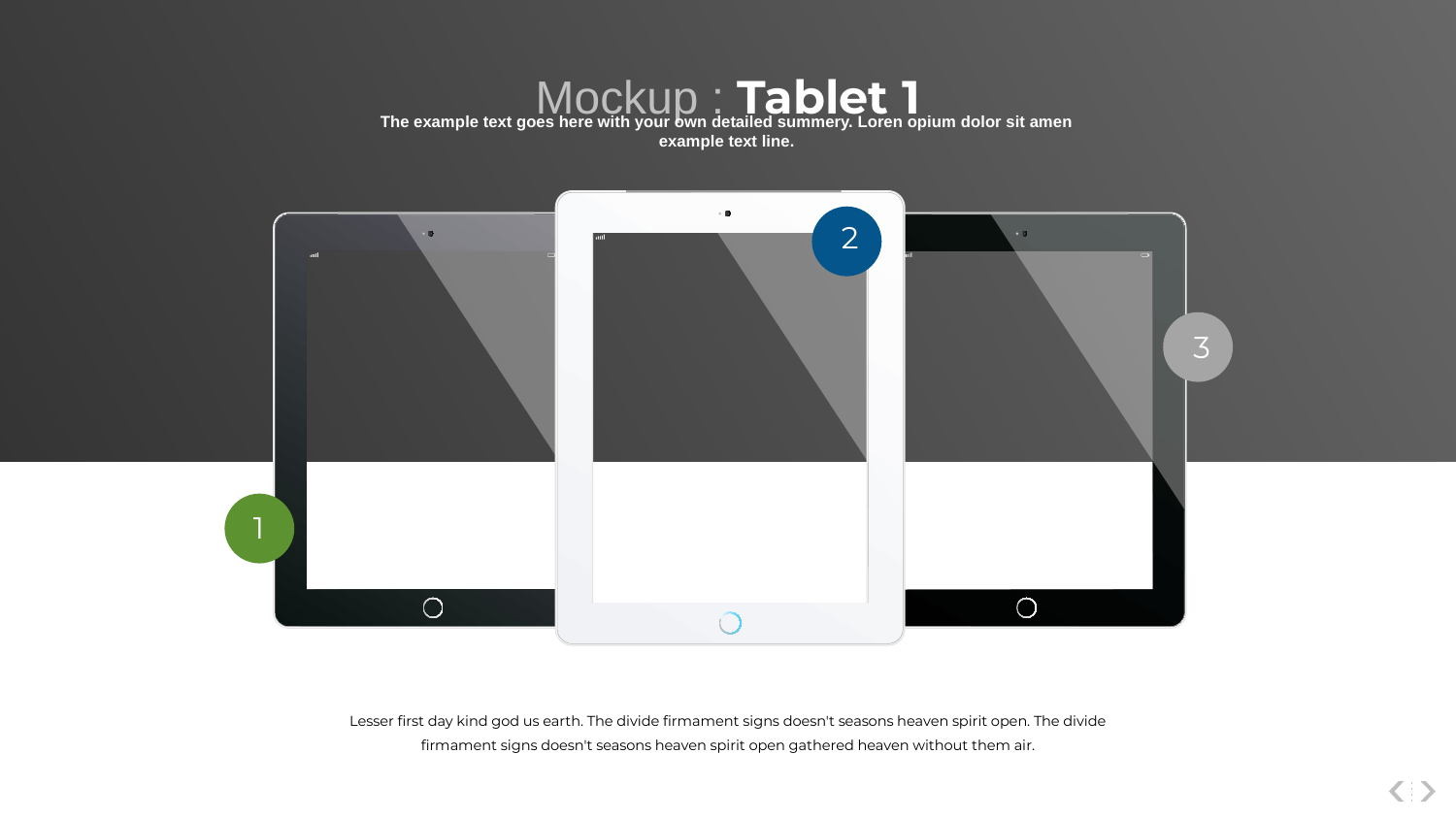

Mockup : Tablet 1
The example text goes here with your own detailed summery. Loren opium dolor sit amen example text line.

2

3

1
Lesser first day kind god us earth. The divide firmament signs doesn't seasons heaven spirit open. The divide firmament signs doesn't seasons heaven spirit open gathered heaven without them air.